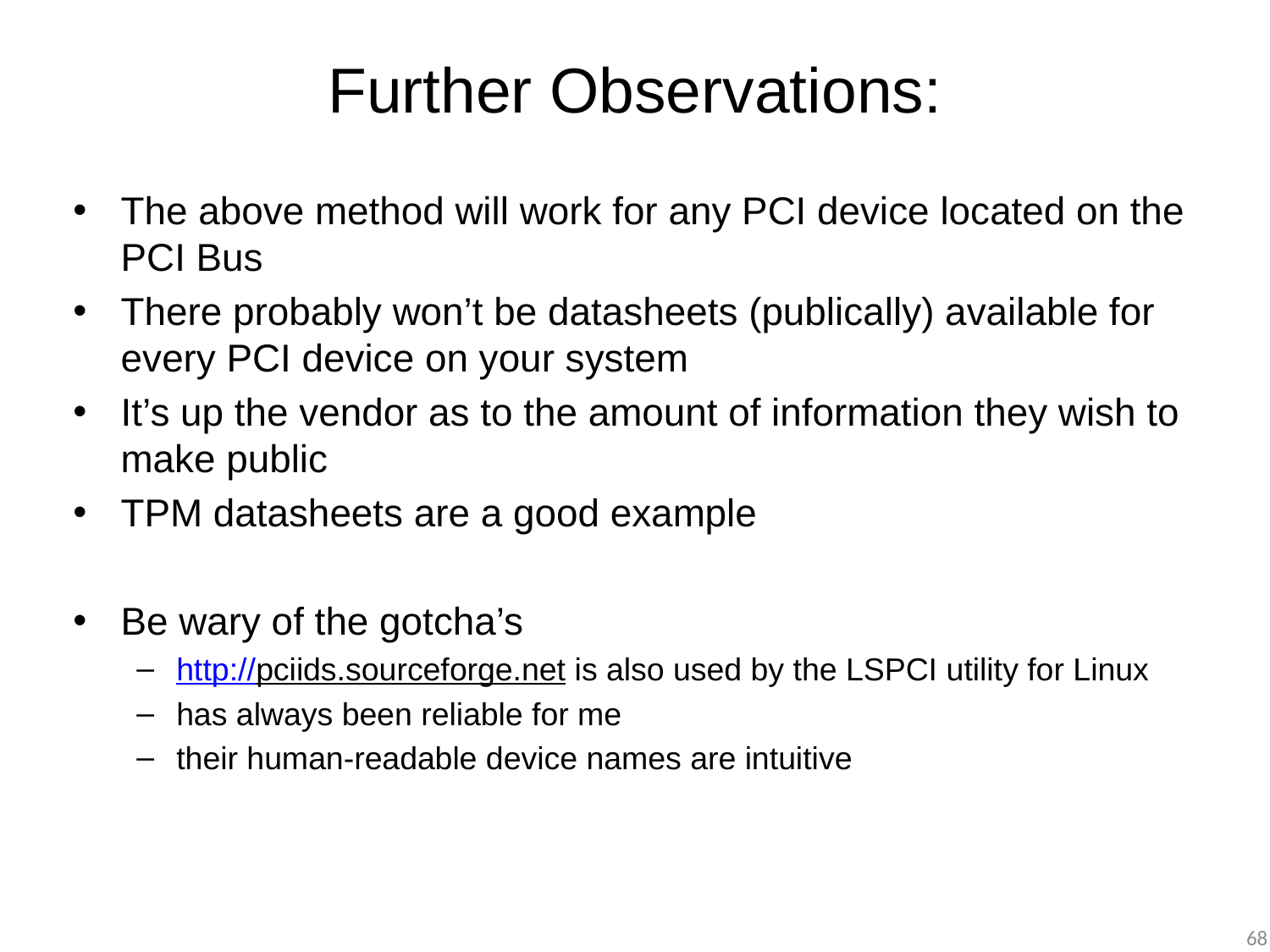

# Further Observations:
The above method will work for any PCI device located on the PCI Bus
There probably won’t be datasheets (publically) available for every PCI device on your system
It’s up the vendor as to the amount of information they wish to make public
TPM datasheets are a good example

Be wary of the gotcha’s
http://pciids.sourceforge.net is also used by the LSPCI utility for Linux
has always been reliable for me
their human-readable device names are intuitive
68